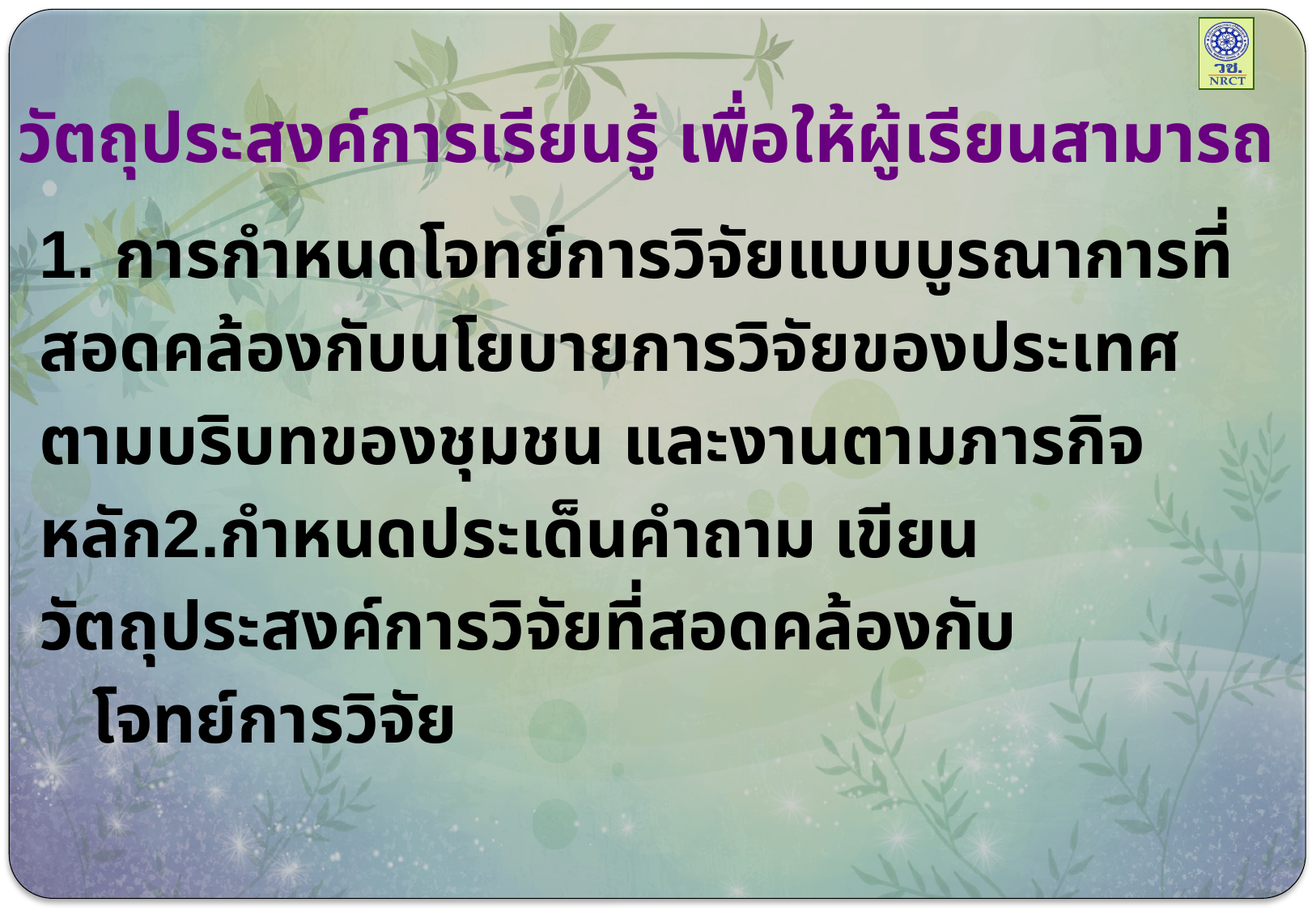

# วัตถุประสงค์การเรียนรู้ เพื่อให้ผู้เรียนสามารถ
1. การกำหนดโจทย์การวิจัยแบบบูรณาการที่สอดคล้องกับนโยบายการวิจัยของประเทศ ตามบริบทของชุมชน และงานตามภารกิจหลัก2.กำหนดประเด็นคำถาม เขียนวัตถุประสงค์การวิจัยที่สอดคล้องกับ
   โจทย์การวิจัย